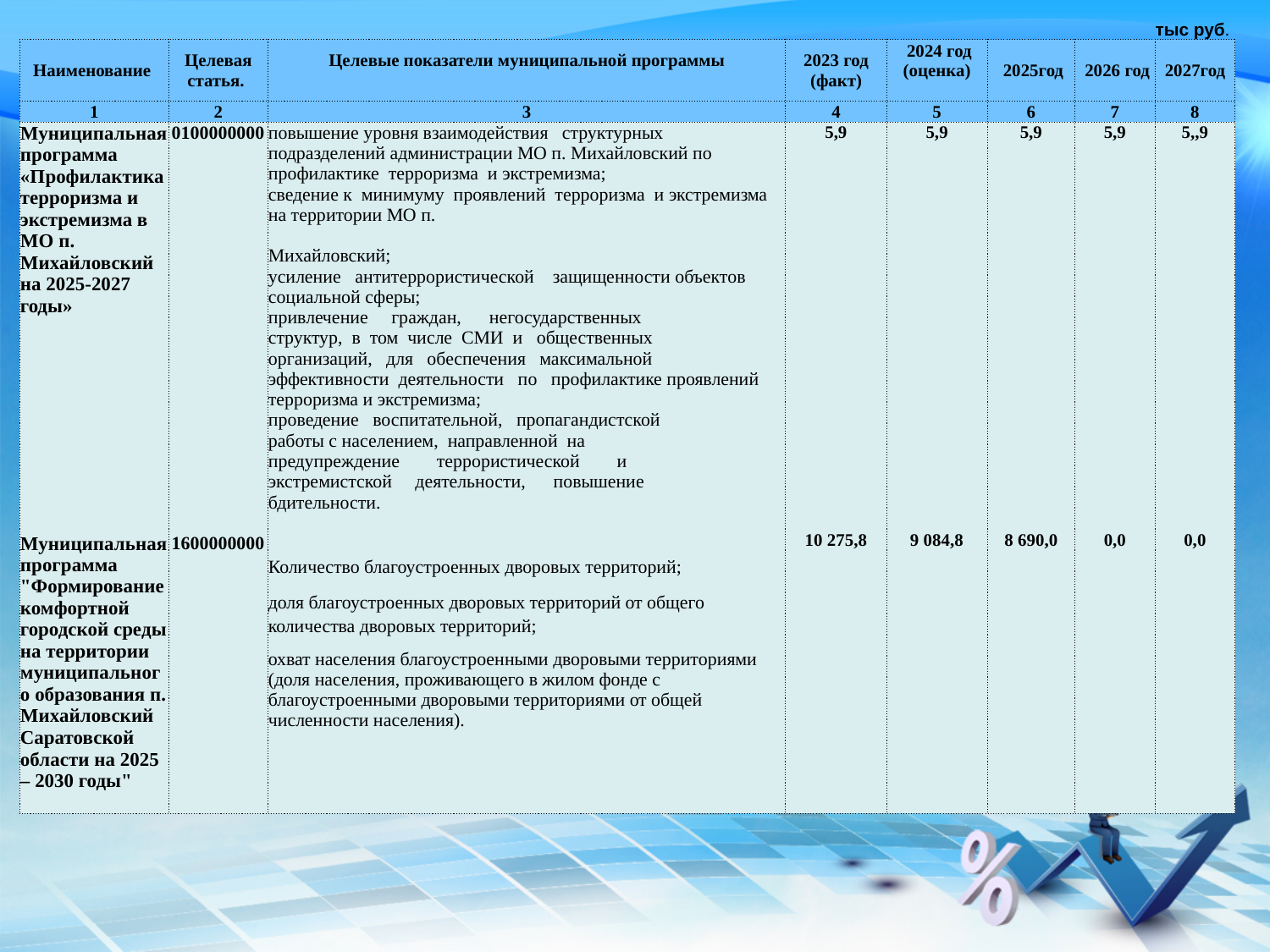

|  |  |  |  |  |  |  | тыс руб. |
| --- | --- | --- | --- | --- | --- | --- | --- |
| Наименование | Целевая статья. | Целевые показатели муниципальной программы | 2023 год (факт) | 2024 год (оценка) | 2025год | 2026 год | 2027год |
| 1 | 2 | 3 | 4 | 5 | 6 | 7 | 8 |
| Муниципальная программа «Профилактика терроризма и экстремизма в МО п. Михайловский на 2025-2027 годы» Муниципальная программа "Формирование комфортной городской среды на территории муниципального образования п. Михайловский Саратовской области на 2025 – 2030 годы" | 0100000000 1600000000 | повышение уровня взаимодействия структурных подразделений администрации МО п. Михайловский по профилактике терроризма и экстремизма; сведение к минимуму проявлений терроризма и экстремизма на территории МО п. Михайловский; усиление антитеррористической защищенности объектов социальной сферы; привлечение граждан, негосударственных структур, в том числе СМИ и общественных организаций, для обеспечения максимальной эффективности деятельности по профилактике проявлений терроризма и экстремизма; проведение воспитательной, пропагандистской работы с населением, направленной на предупреждение террористической и экстремистской деятельности, повышение бдительности. Количество благоустроенных дворовых территорий; доля благоустроенных дворовых территорий от общего количества дворовых территорий; охват населения благоустроенными дворовыми территориями (доля населения, проживающего в жилом фонде с благоустроенными дворовыми территориями от общей численности населения). | 5,9 10 275,8 | 5,9 9 084,8 | 5,9 8 690,0 | 5,9 0,0 | 5,,9 0,0 |